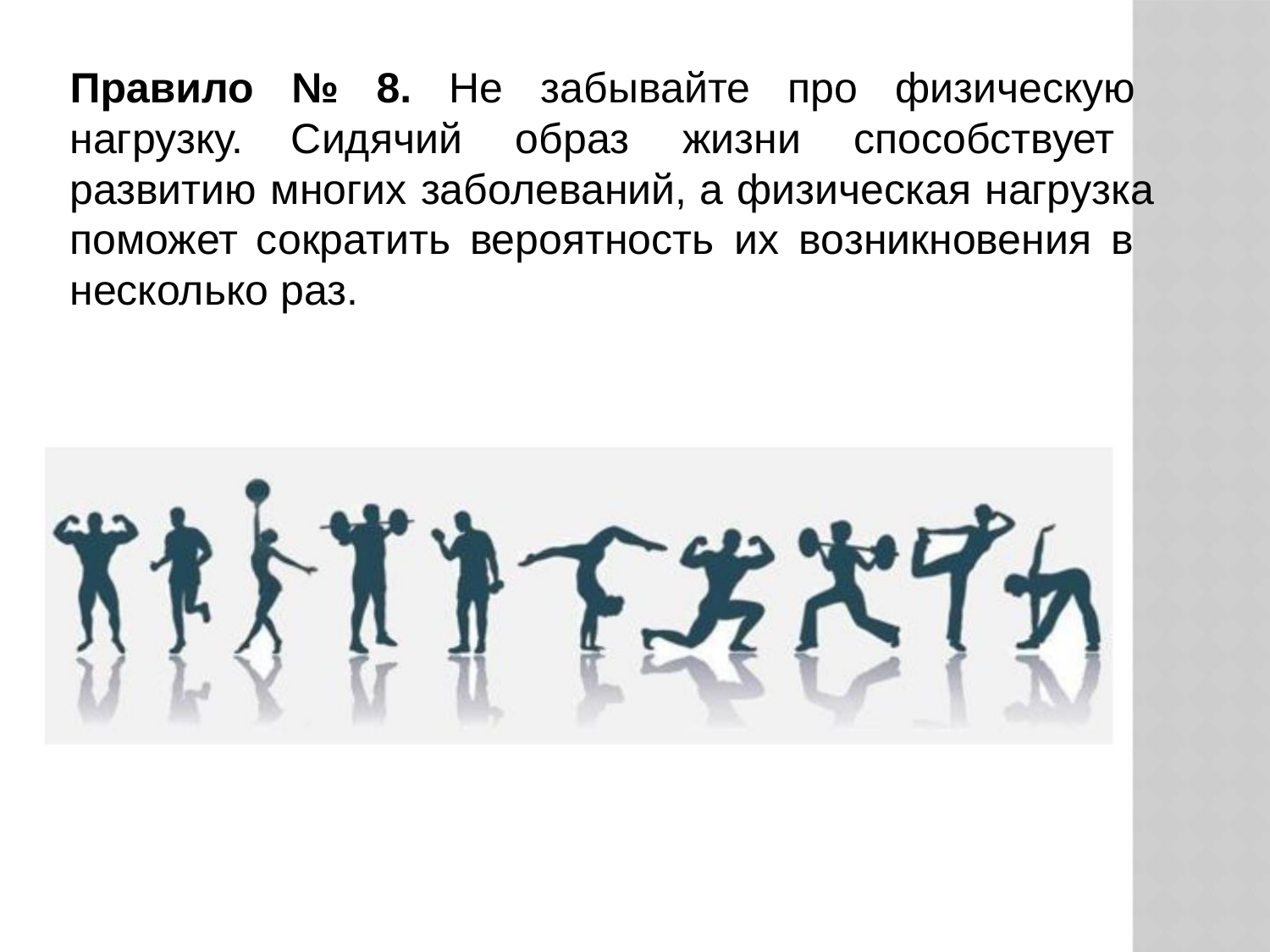

Правило № 8. Не забывайте про физическую
нагрузку. Сидячий образ жизни способствует
развитию многих заболеваний, а физическая нагрузка
поможет сократить вероятность их возникновения в
несколько раз.